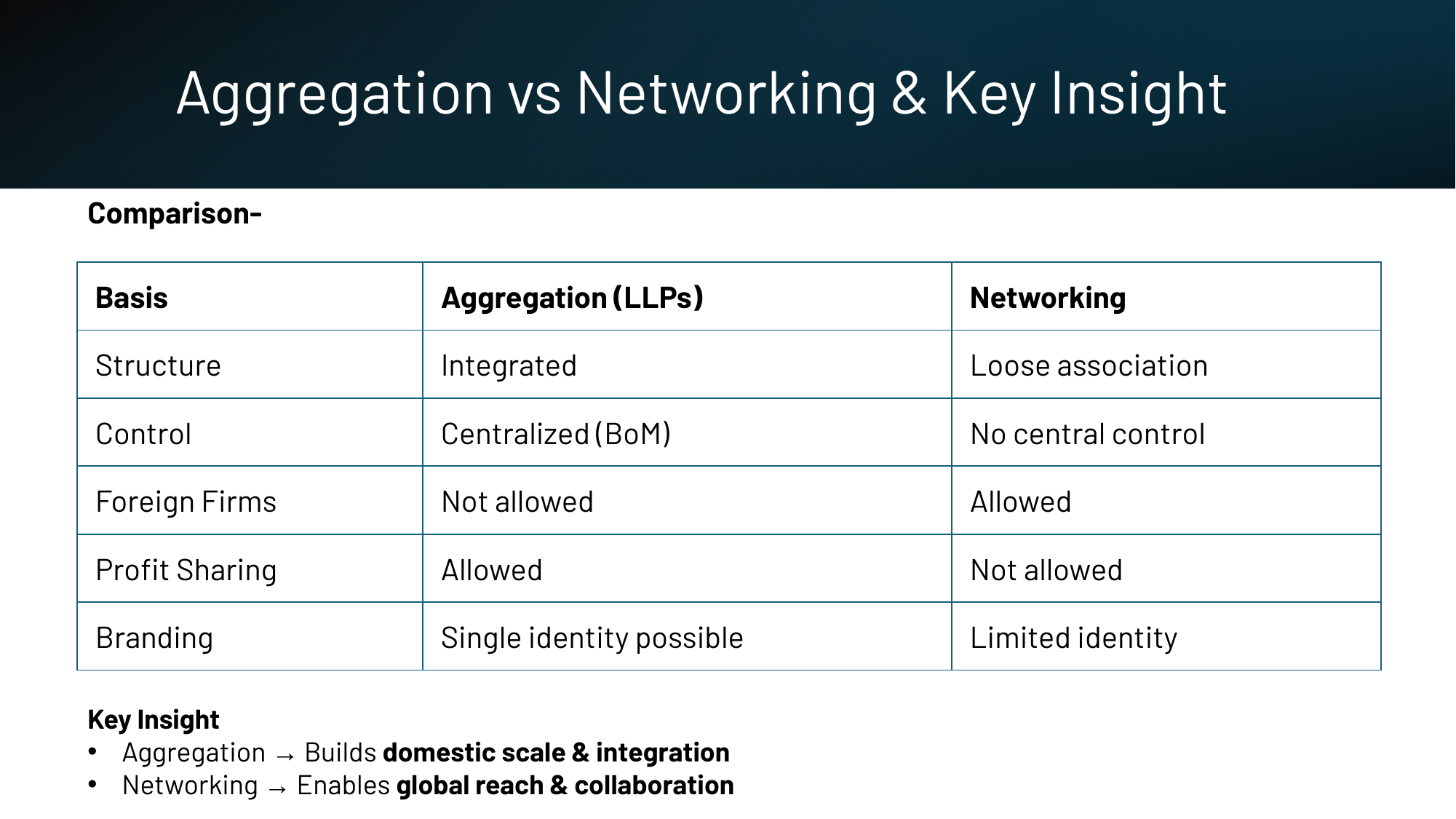

# Aggregation vs Networking & Key Insight
Comparison-
| Basis | Aggregation (LLPs) | Networking |
| --- | --- | --- |
| Structure | Integrated | Loose association |
| Control | Centralized (BoM) | No central control |
| Foreign Firms | Not allowed | Allowed |
| Profit Sharing | Allowed | Not allowed |
| Branding | Single identity possible | Limited identity |
Key Insight
Aggregation → Builds domestic scale & integration
Networking → Enables global reach & collaboration